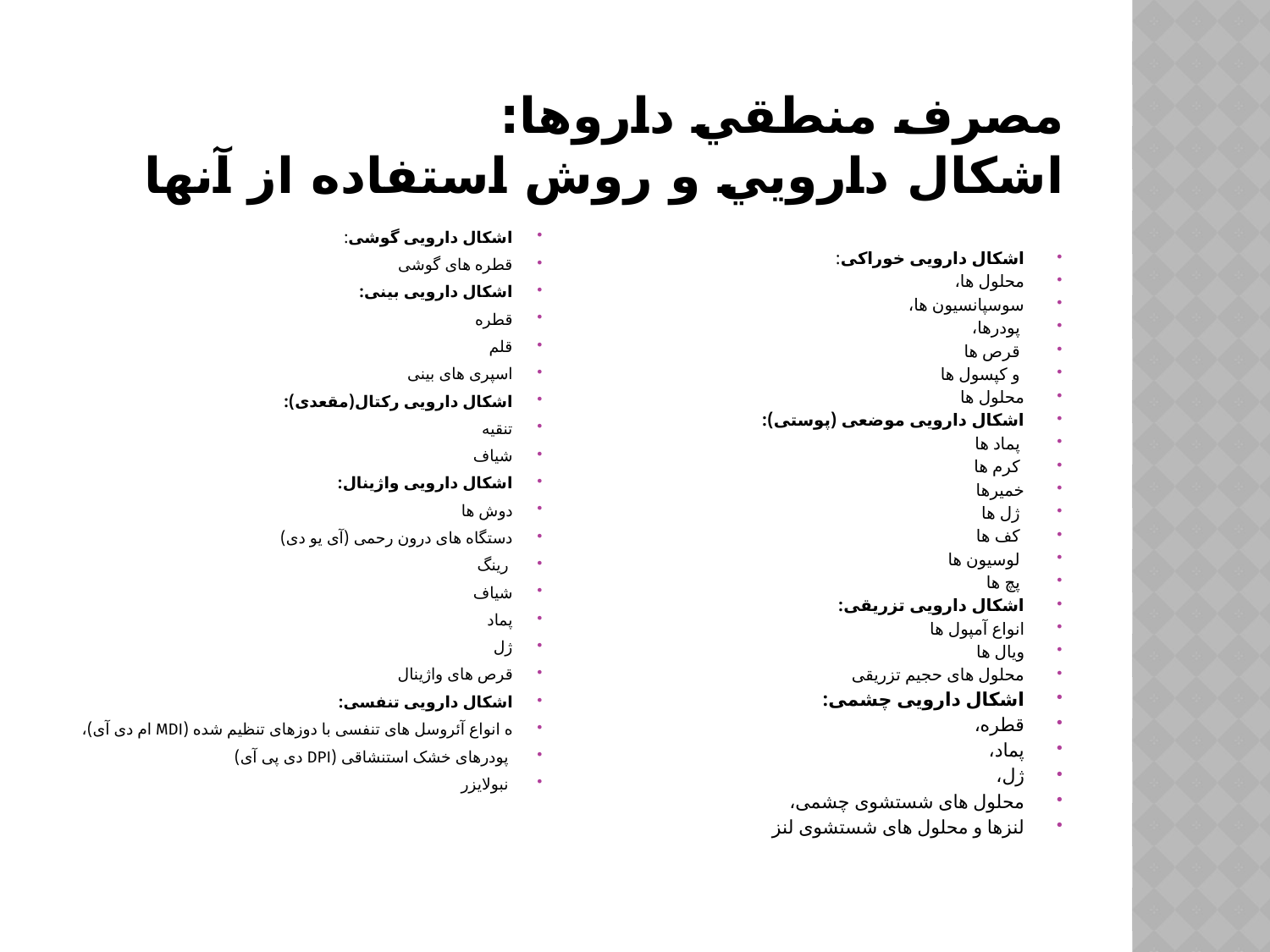

# مصرف منطقي داروها: اشكال دارويي و روش استفاده از آنها
اشکال دارویی گوشی:
قطره های گوشی
اشکال دارویی بینی:
قطره
قلم
اسپری های بینی
اشکال دارویی رکتال(مقعدی):
تنقیه
شیاف
اشکال دارویی واژینال:
دوش ها
دستگاه های درون رحمی (آی یو دی)
 رینگ
شیاف
پماد
ژل
قرص های واژینال
اشکال دارویی تنفسی:
ه انواع آئروسل های تنفسی با دوزهای تنظیم شده (MDI ام دی آی)،
 پودرهای خشک استنشاقی (DPI دی پی آی)
 نبولایزر

اشکال دارویی خوراکی:
محلول ها،
سوسپانسیون ها،
 پودرها،
 قرص ها
 و کپسول ها
محلول ها
اشکال دارویی موضعی (پوستی):
 پماد ها
 کرم ها
خمیرها
 ژل ها
 کف ها
 لوسیون ها
 پچ ها
اشکال دارویی تزریقی:
انواع آمپول ها
ویال ها
محلول های حجیم تزریقی
اشكال دارویی چشمی:
قطره،
پماد،
ژل،
محلول های شستشوی چشمی،
لنزها و محلول های شستشوی لنز